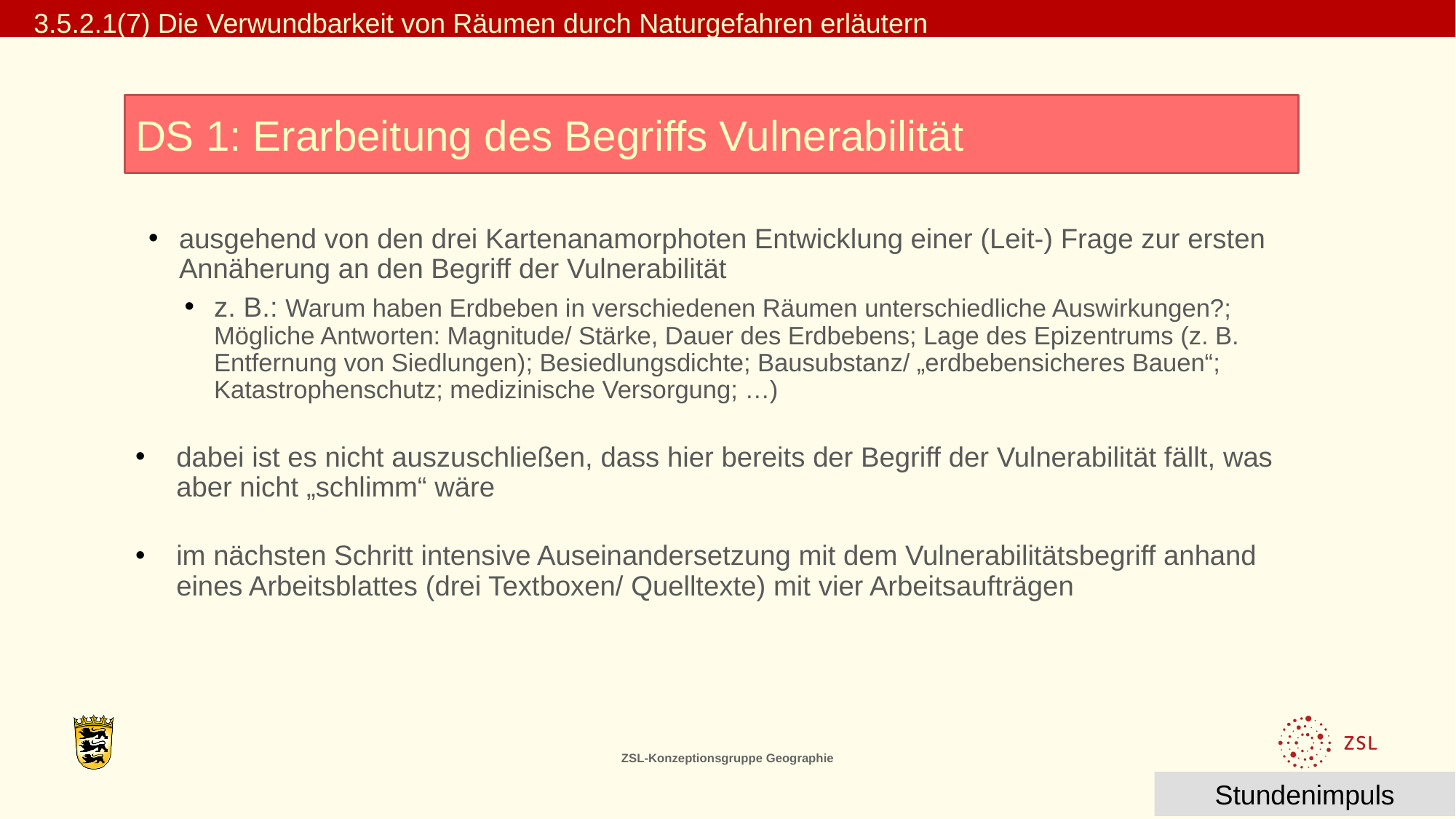

3.5.2.1(7) Die Verwundbarkeit von Räumen durch Naturgefahren erläutern
DS 1: Erarbeitung des Begriffs Vulnerabilität
ausgehend von den drei Kartenanamorphoten Entwicklung einer (Leit-) Frage zur ersten Annäherung an den Begriff der Vulnerabilität
z. B.: Warum haben Erdbeben in verschiedenen Räumen unterschiedliche Auswirkungen?; Mögliche Antworten: Magnitude/ Stärke, Dauer des Erdbebens; Lage des Epizentrums (z. B. Entfernung von Siedlungen); Besiedlungsdichte; Bausubstanz/ „erdbebensicheres Bauen“; Katastrophenschutz; medizinische Versorgung; …)

dabei ist es nicht auszuschließen, dass hier bereits der Begriff der Vulnerabilität fällt, was aber nicht „schlimm“ wäre

im nächsten Schritt intensive Auseinandersetzung mit dem Vulnerabilitätsbegriff anhand eines Arbeitsblattes (drei Textboxen/ Quelltexte) mit vier Arbeitsaufträgen

ZSL-Konzeptionsgruppe Geographie
Stundenimpuls